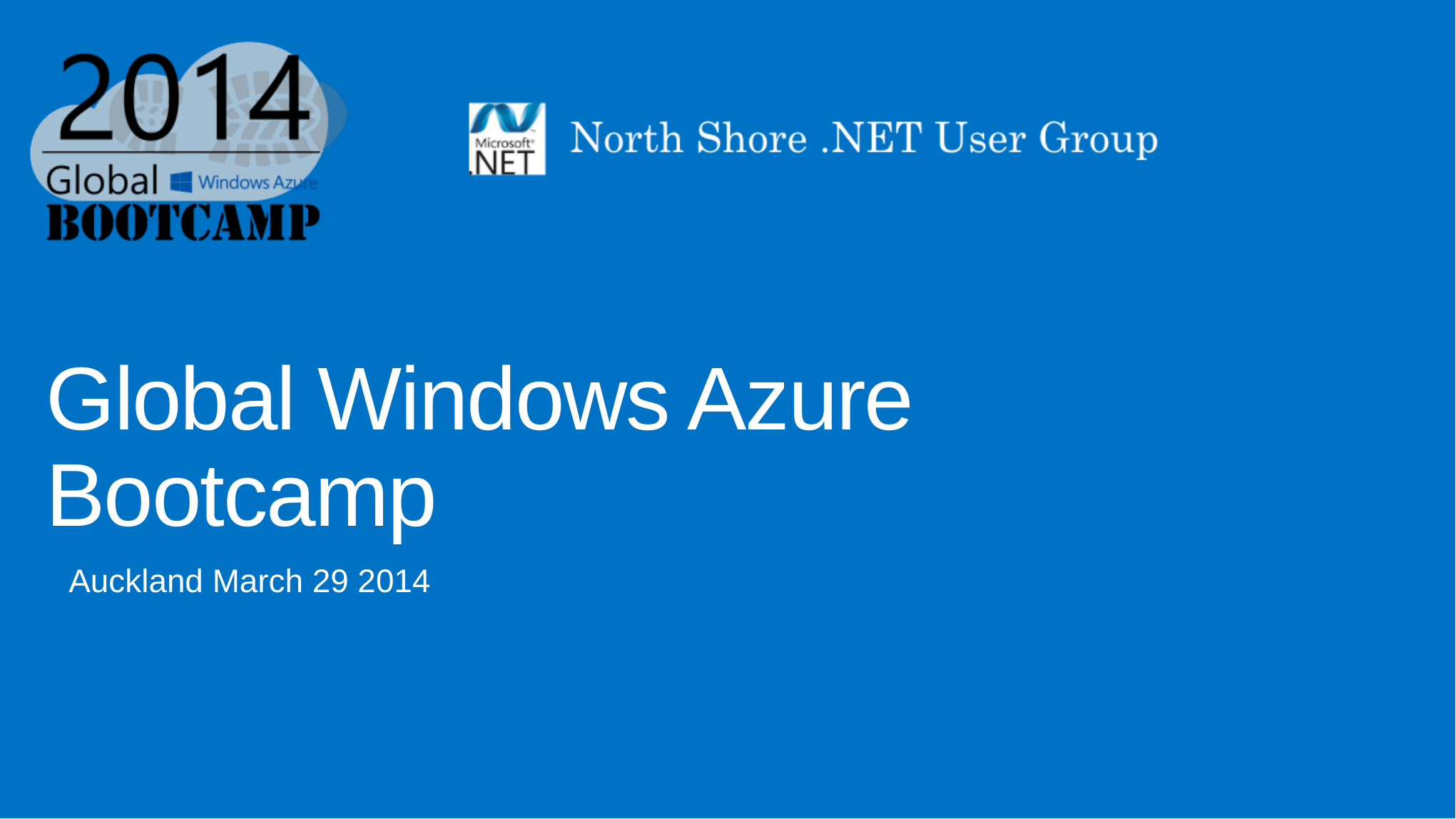

# Global Windows Azure Bootcamp
Auckland March 29 2014